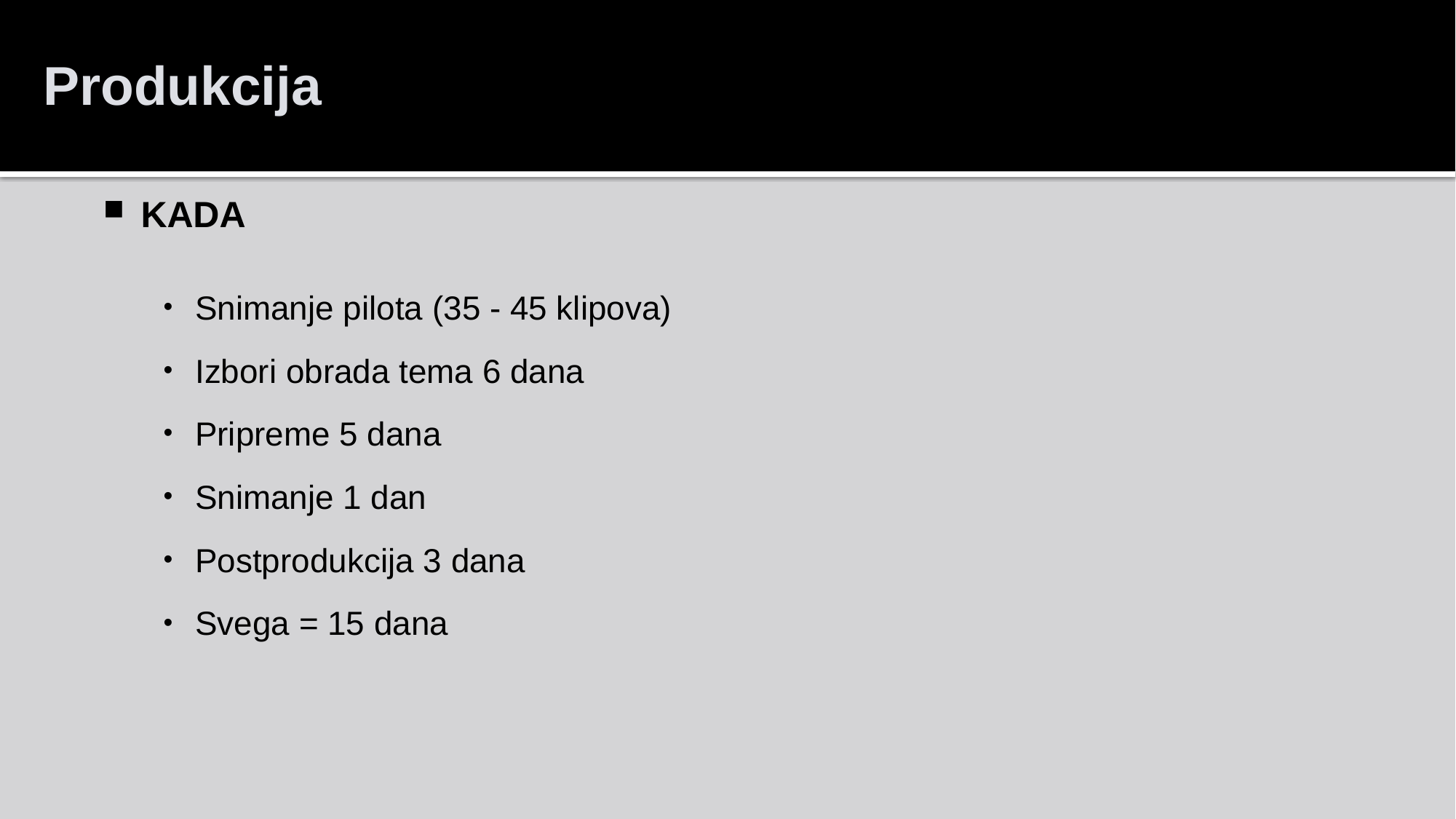

Produkcija

KADA

Snimanje pilota (35 - 45 klipova)
Izbori obrada tema 6 dana
Pripreme 5 dana
Snimanje 1 dan
Postprodukcija 3 dana
Svega = 15 dana